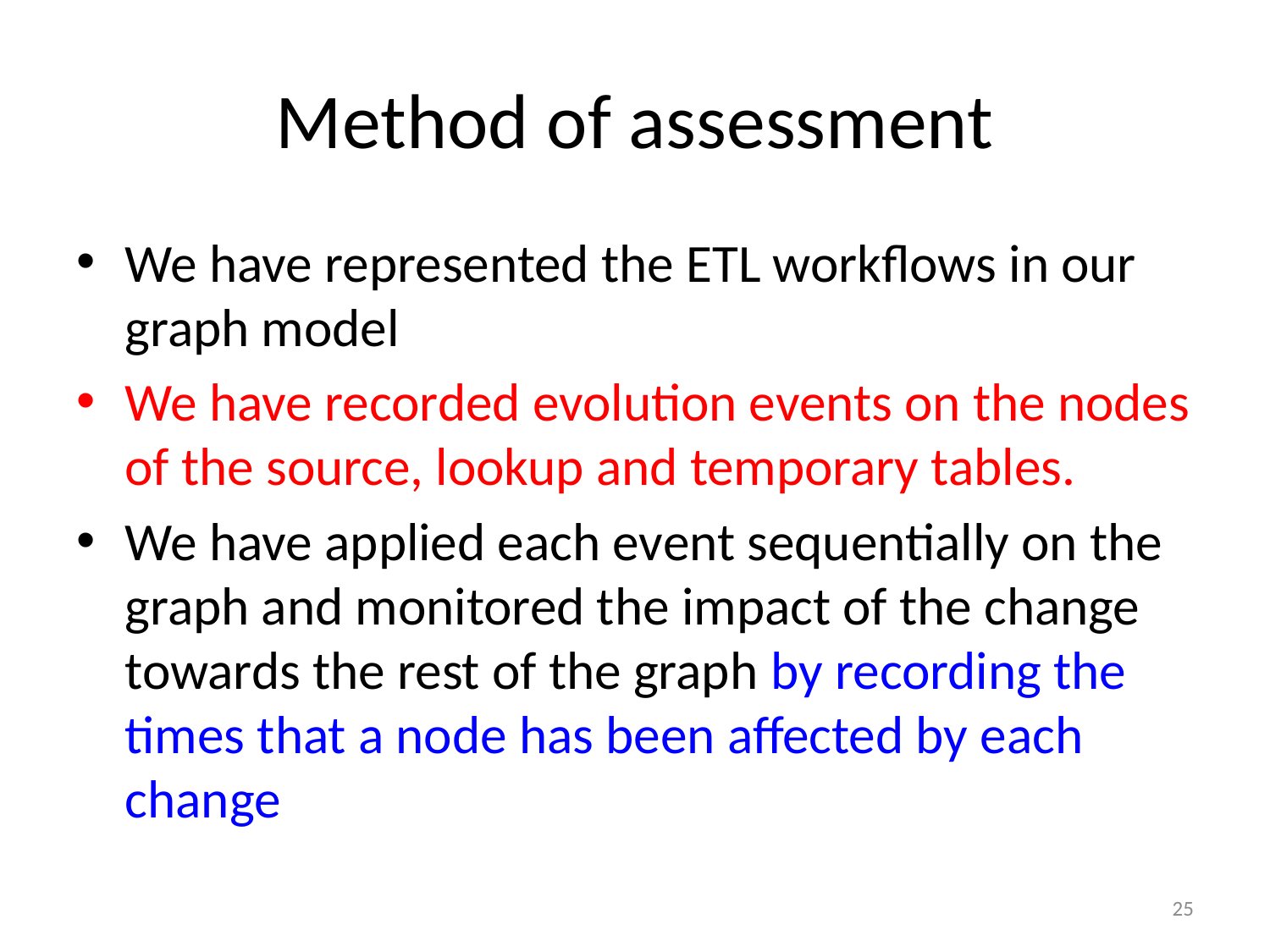

# Method of assessment
We have represented the ETL workflows in our graph model
We have recorded evolution events on the nodes of the source, lookup and temporary tables.
We have applied each event sequentially on the graph and monitored the impact of the change towards the rest of the graph by recording the times that a node has been affected by each change

25